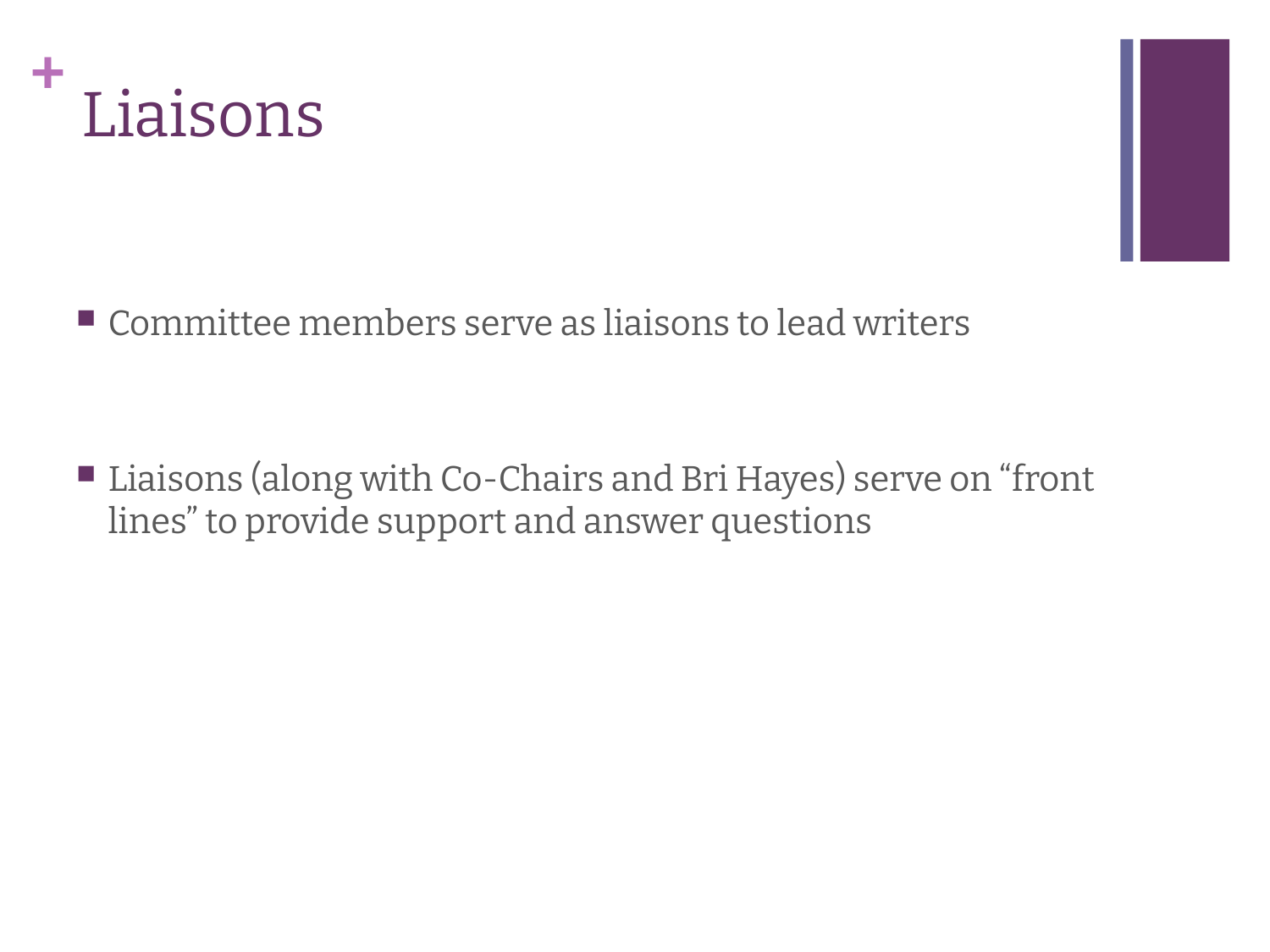

# Liaisons
Committee members serve as liaisons to lead writers

Liaisons (along with Co-Chairs and Bri Hayes) serve on “front lines” to provide support and answer questions